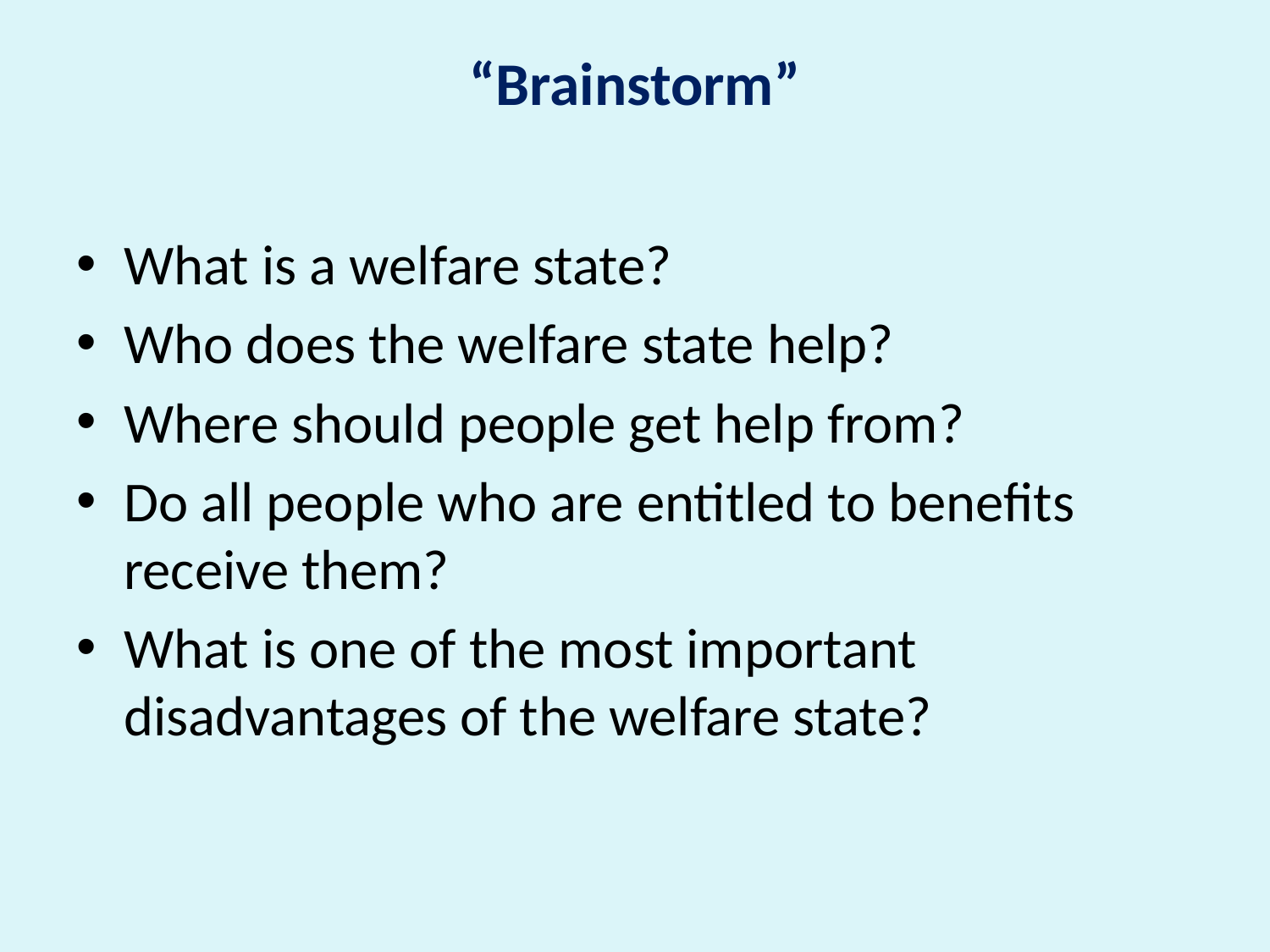

# “Brainstorm”
What is a welfare state?
Who does the welfare state help?
Where should people get help from?
Do all people who are entitled to benefits receive them?
What is one of the most important disadvantages of the welfare state?